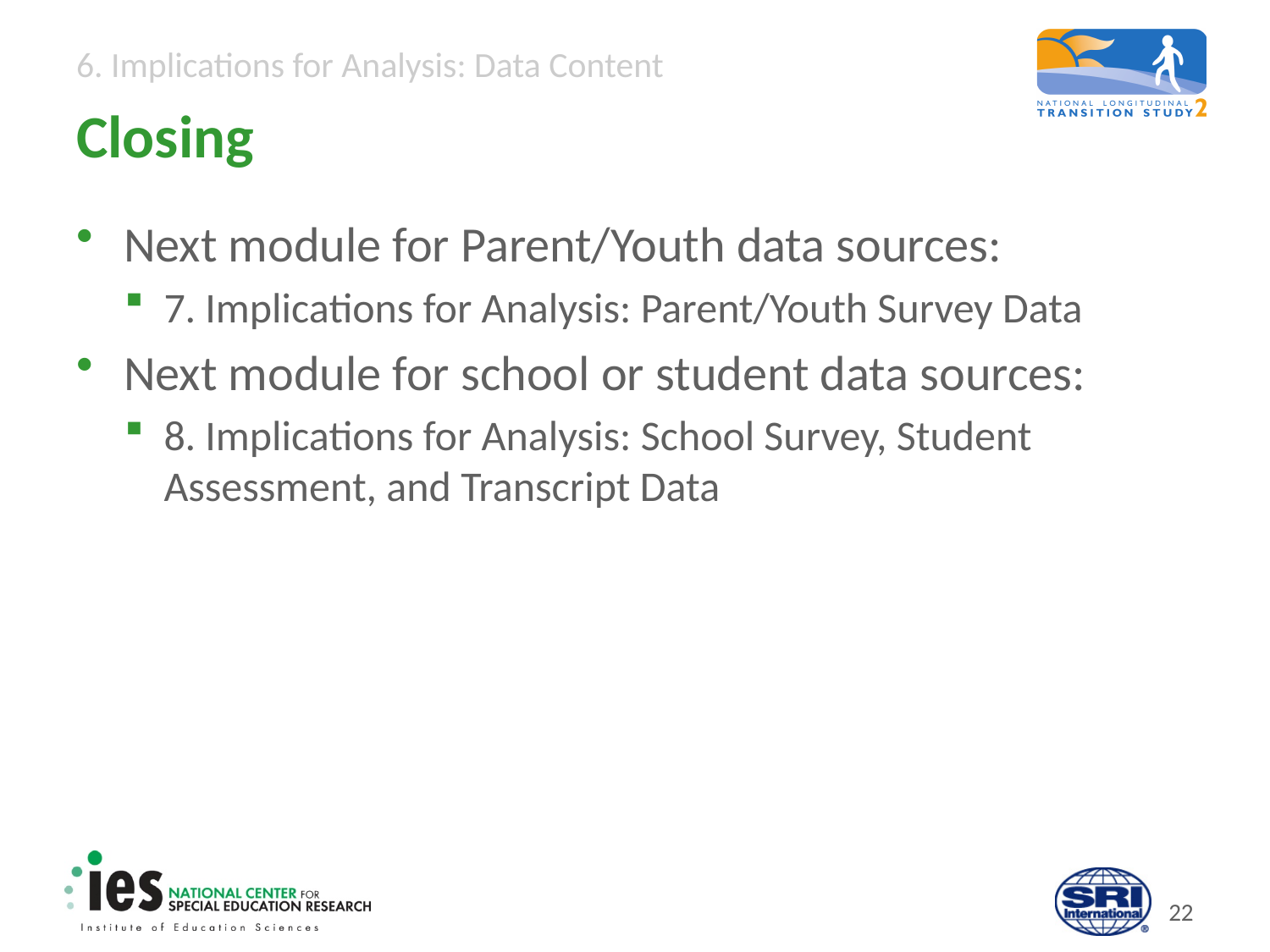

# Closing
Next module for Parent/Youth data sources:
7. Implications for Analysis: Parent/Youth Survey Data
Next module for school or student data sources:
8. Implications for Analysis: School Survey, Student Assessment, and Transcript Data
22